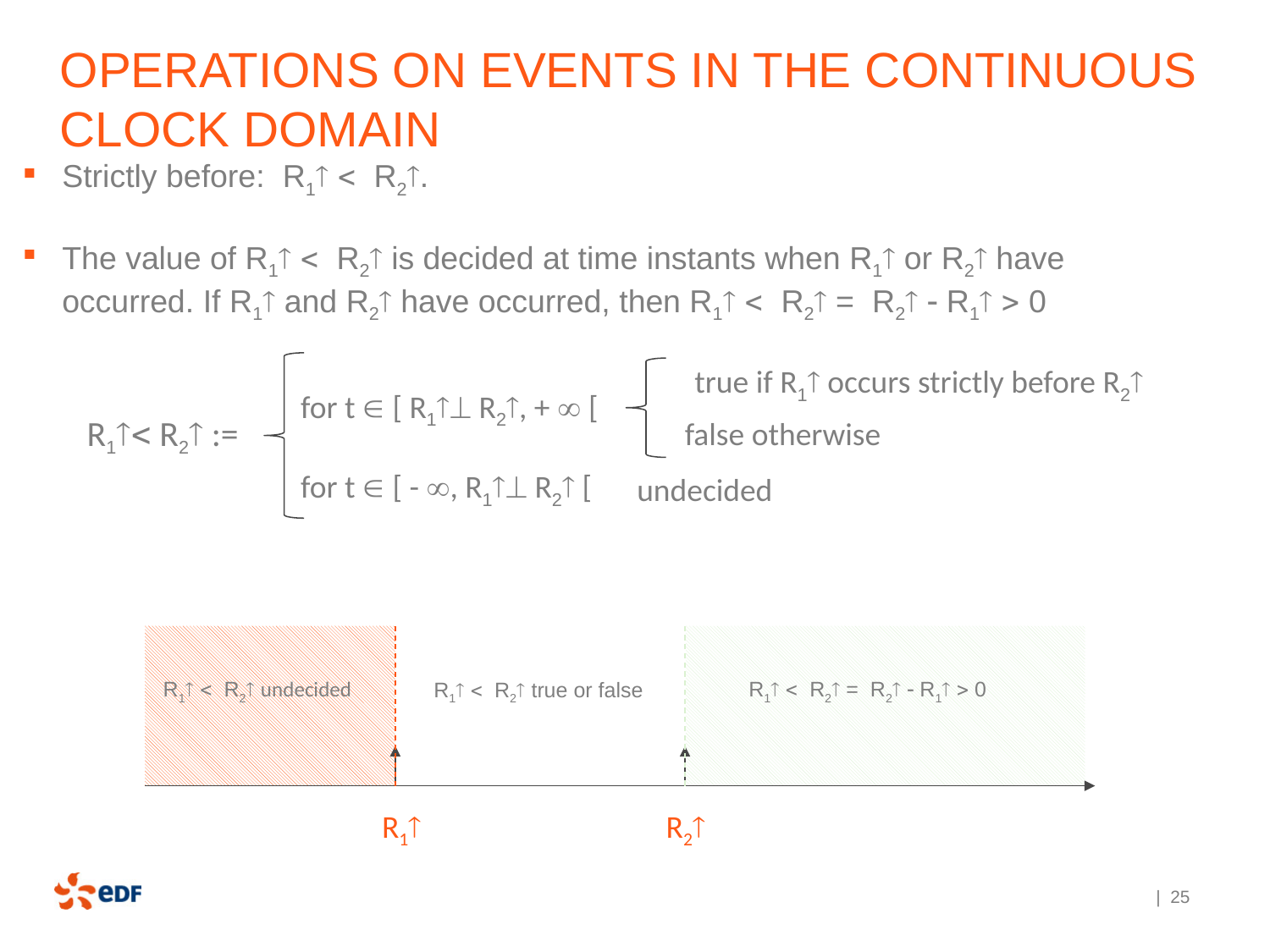

# Operations on events in the continuous clock domain
Strictly before:  R1↑ <  R2↑.

The value of R1↑ <  R2↑ is decided at time instants when R1↑ or R2↑ have occurred. If R1↑ and R2↑ have occurred, then R1↑ <  R2↑ =  R2↑ − R1↑ > 0

true if R1↑ occurs strictly before R2↑

for t ∈ [ R1↑⊥ R2↑, + ∞ [
R1↑< R2↑ :=
false otherwise
for t ∈ [ - ∞, R1↑⊥ R2↑ [
undecided

R1↑ <  R2↑ undecided
R1↑ <  R2↑ =  R2↑ − R1↑ > 0
R1↑ <  R2↑ true or false
R1↑
R2↑